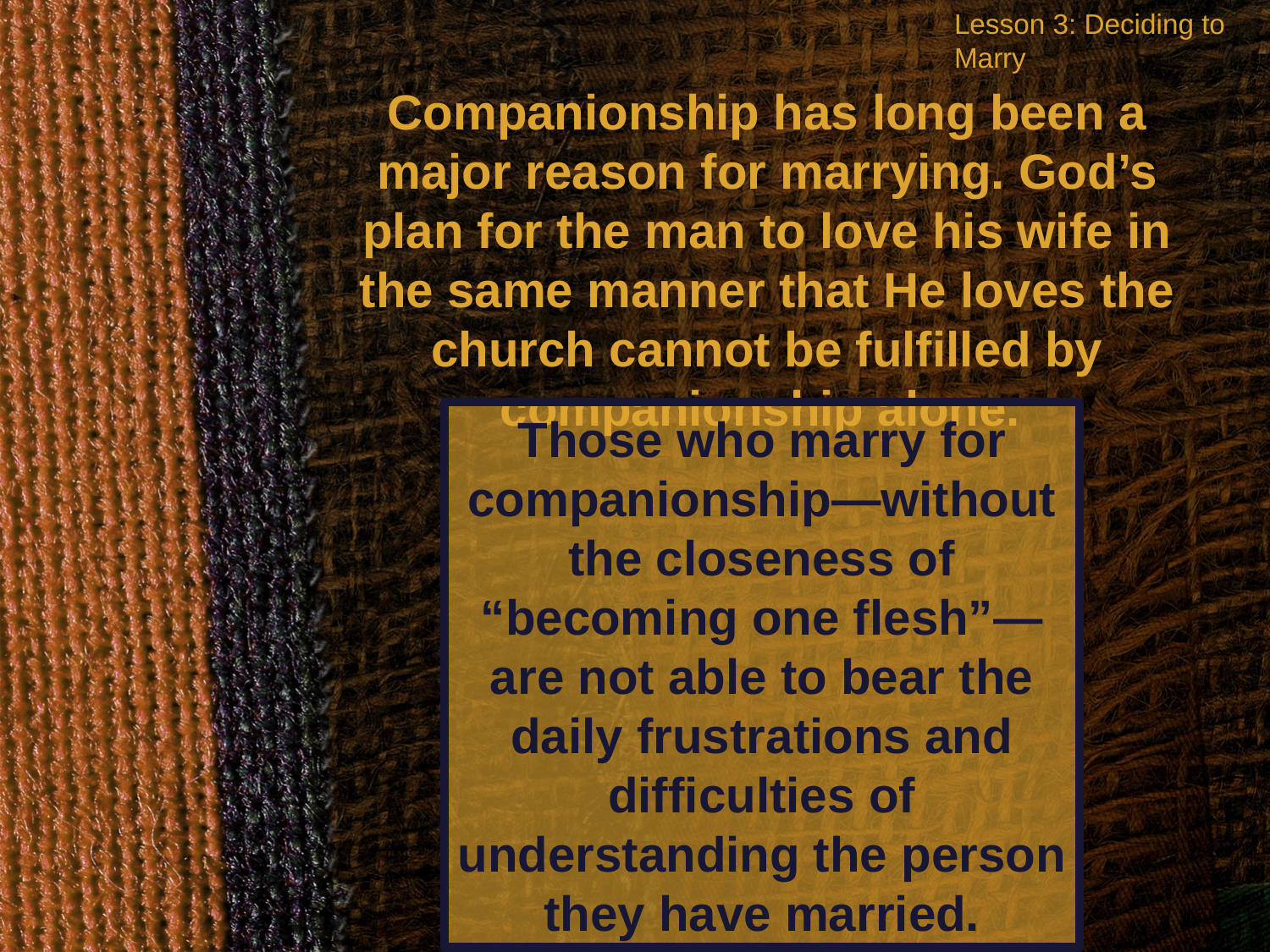

Lesson 3: Deciding to Marry
Companionship has long been a major reason for marrying. God’s plan for the man to love his wife in the same manner that He loves the church cannot be fulfilled by companionship alone.
Those who marry for companionship—without the closeness of “becoming one flesh”—are not able to bear the daily frustrations and difficulties of understanding the person they have married.